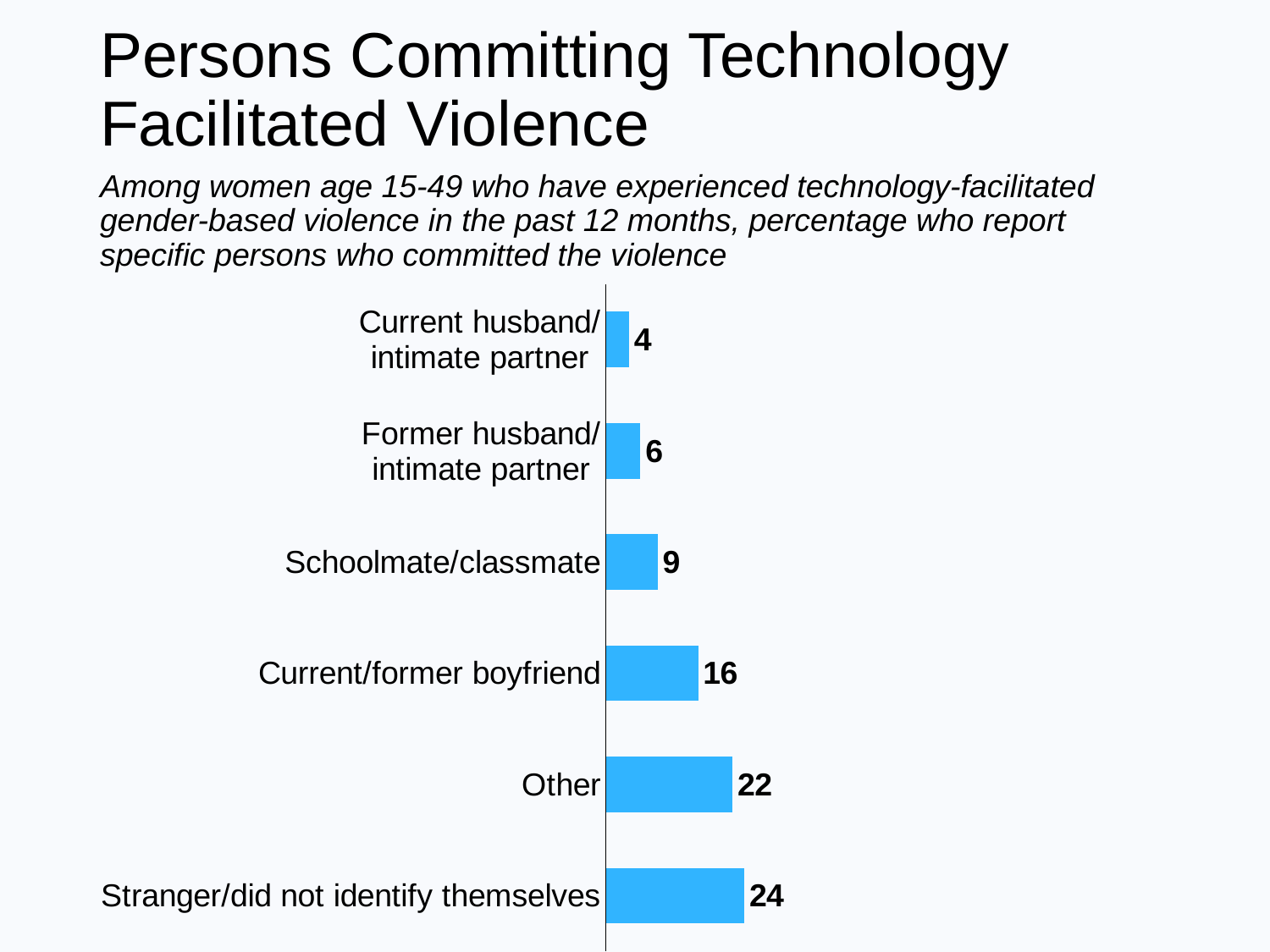

# Persons Committing Technology Facilitated Violence
Among women age 15-49 who have experienced technology-facilitated gender-based violence in the past 12 months, percentage who report specific persons who committed the violence

### Chart

| Category | Stranger/did not identify themselves |
|---|---|
| Stranger/did not identify themselves | 24.0 |
| Other | 22.0 |
| Current/former boyfriend | 16.0 |
| Schoolmate/classmate | 9.0 |
| Former husband/
intimate partner | 6.0 |
| Current husband/
intimate partner | 4.0 |